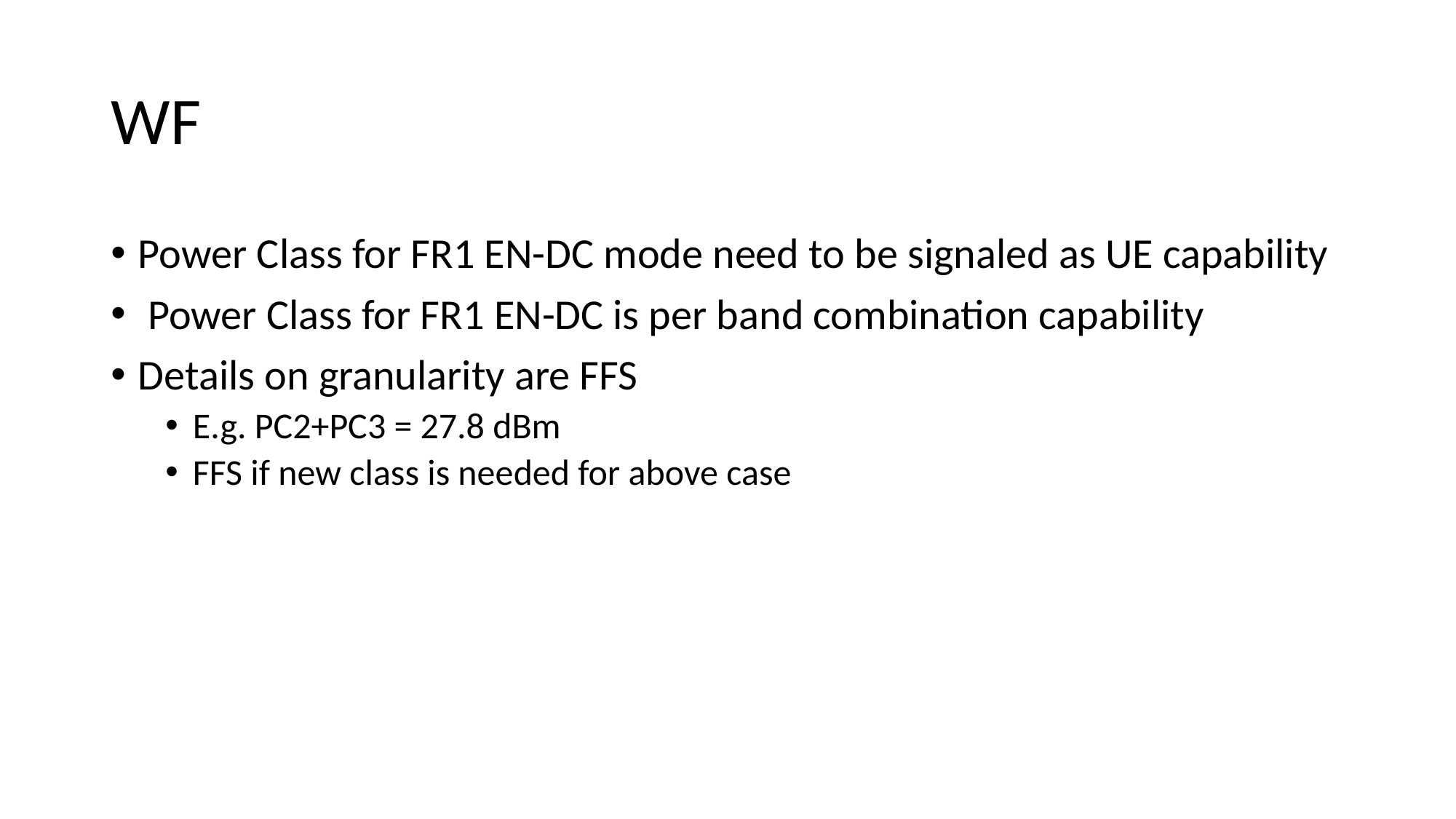

# WF
Power Class for FR1 EN-DC mode need to be signaled as UE capability
 Power Class for FR1 EN-DC is per band combination capability
Details on granularity are FFS
E.g. PC2+PC3 = 27.8 dBm
FFS if new class is needed for above case